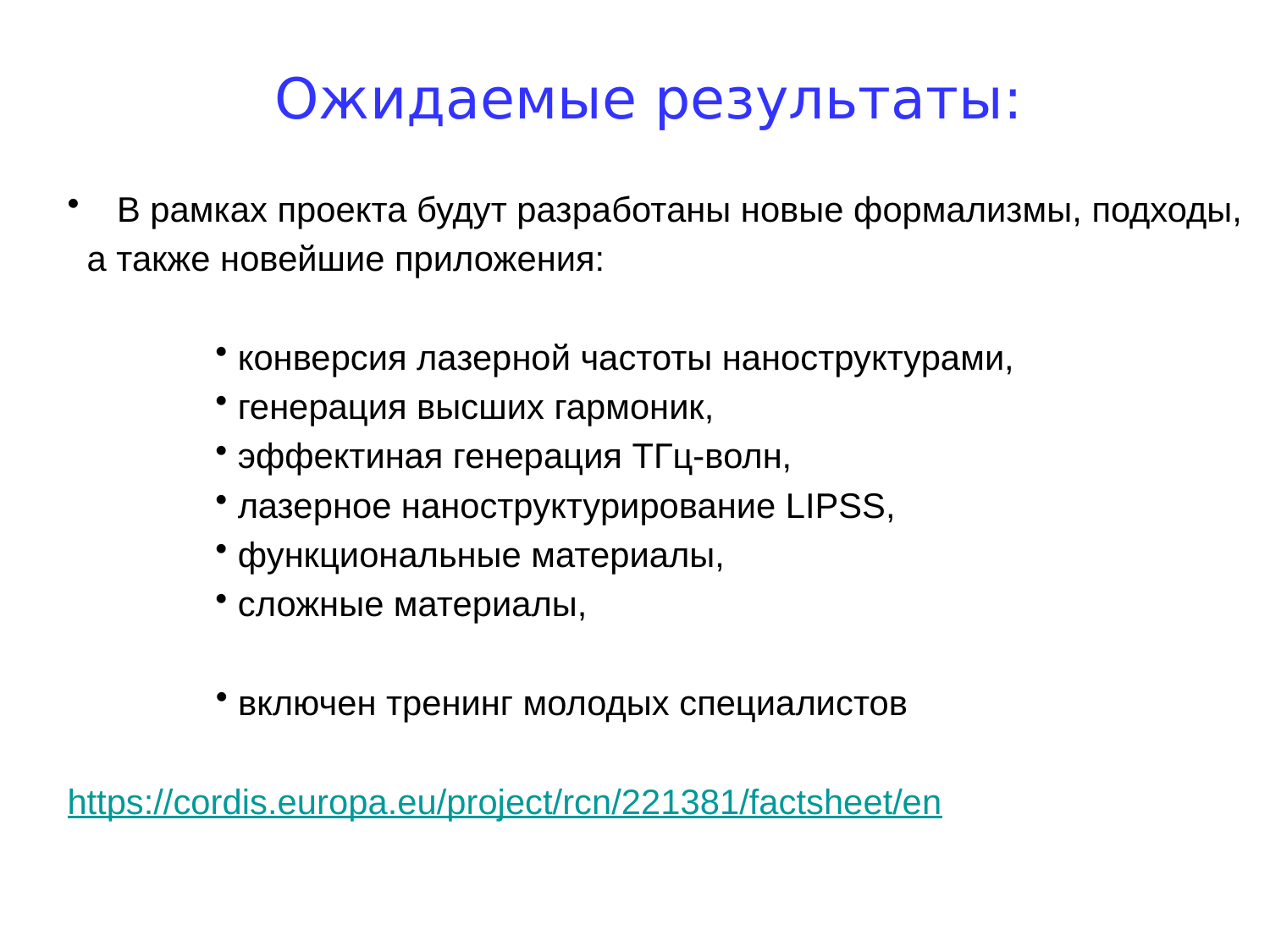

Ожидаемые результаты:

  В рамках проекта будут разработаны новые формализмы, подходы,
  а также новейшие приложения:

 конверсия лазерной частоты наноструктурами,
 генерация высших гармоник,
 эффектиная генерация ТГц-волн,
 лазерное наноструктурирование LIPSS,
 функциональные материалы,
 сложные материалы,

 включен тренинг молодых специалистов

https://cordis.europa.eu/project/rcn/221381/factsheet/en